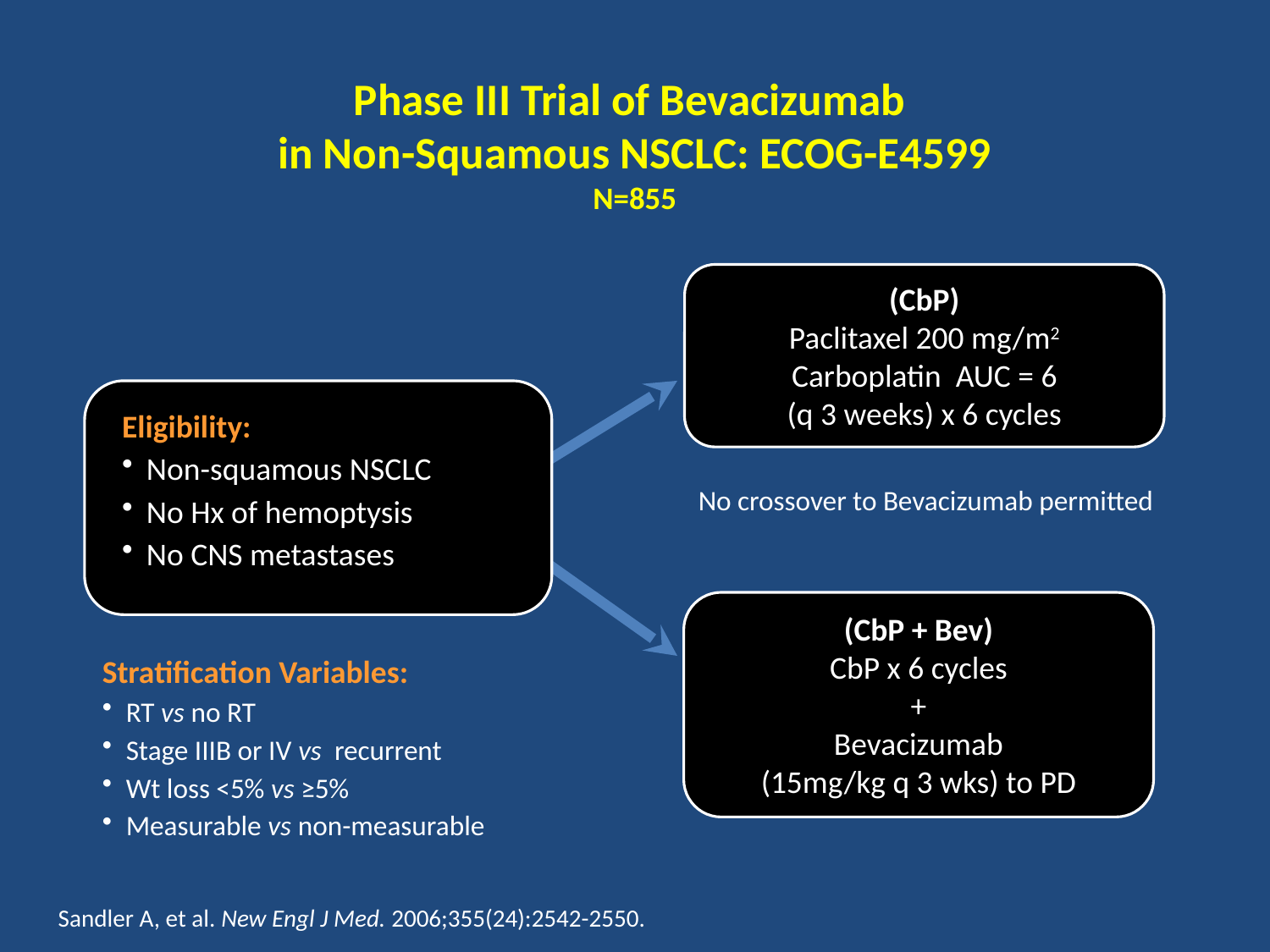

# Phase III Trial of Bevacizumab in Non-Squamous NSCLC: ECOG-E4599 N=855
(CbP)
Paclitaxel 200 mg/m2
Carboplatin  AUC = 6
(q 3 weeks) x 6 cycles

Eligibility:
Non-squamous NSCLC
No Hx of hemoptysis
No CNS metastases
No crossover to Bevacizumab permitted

(CbP + Bev)
CbP x 6 cycles
+
 Bevacizumab
(15mg/kg q 3 wks) to PD
Stratification Variables:
RT vs no RT
Stage IIIB or IV vs  recurrent
Wt loss <5% vs ≥5%
Measurable vs non-measurable

Sandler A, et al. New Engl J Med. 2006;355(24):2542-2550.